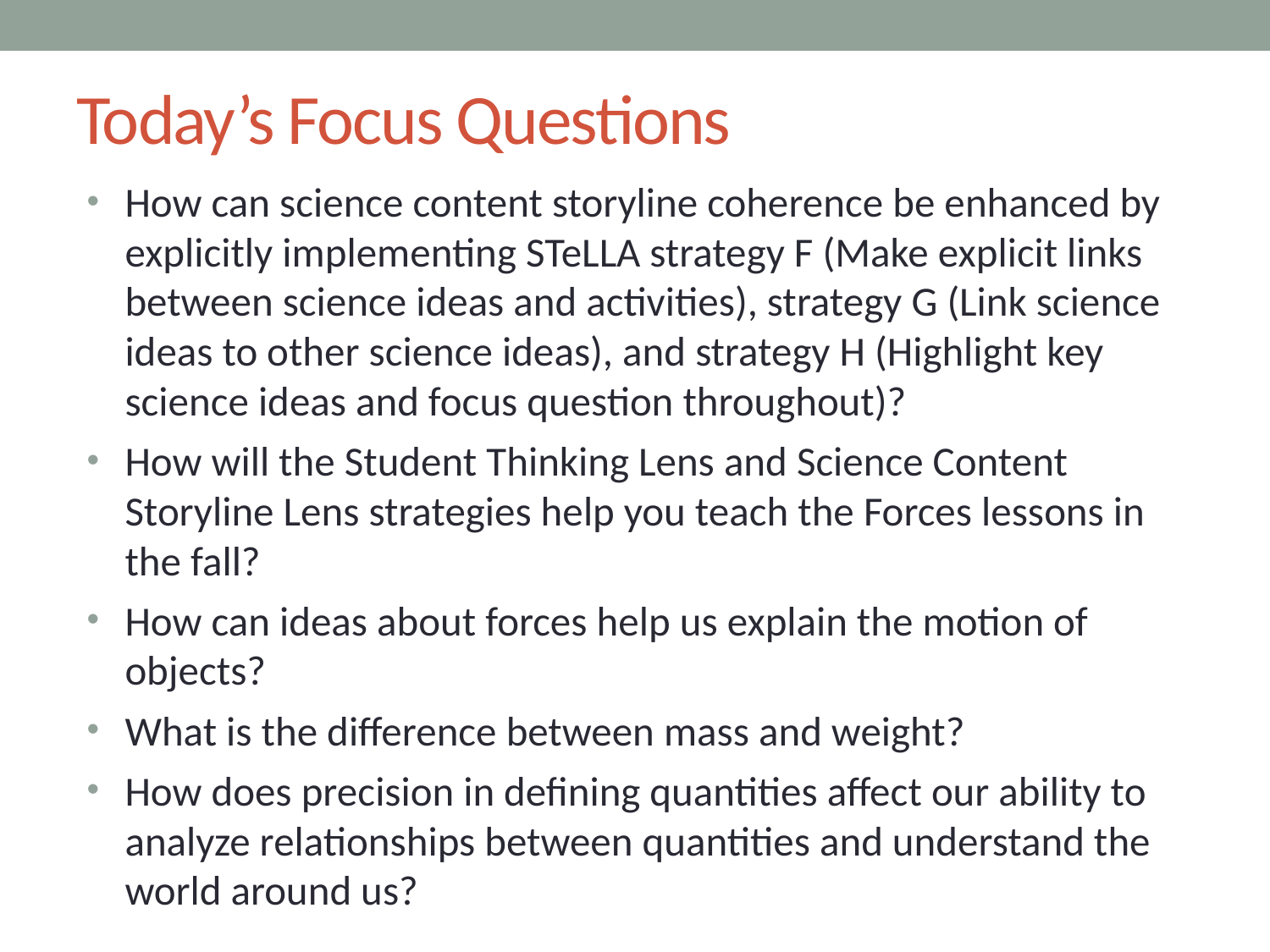

# Today’s Focus Questions
How can science content storyline coherence be enhanced by explicitly implementing STeLLA strategy F (Make explicit links between science ideas and activities), strategy G (Link science ideas to other science ideas), and strategy H (Highlight key science ideas and focus question throughout)?
How will the Student Thinking Lens and Science Content Storyline Lens strategies help you teach the Forces lessons in
the fall?
How can ideas about forces help us explain the motion of objects?
What is the difference between mass and weight?
How does precision in defining quantities affect our ability to analyze relationships between quantities and understand the world around us?